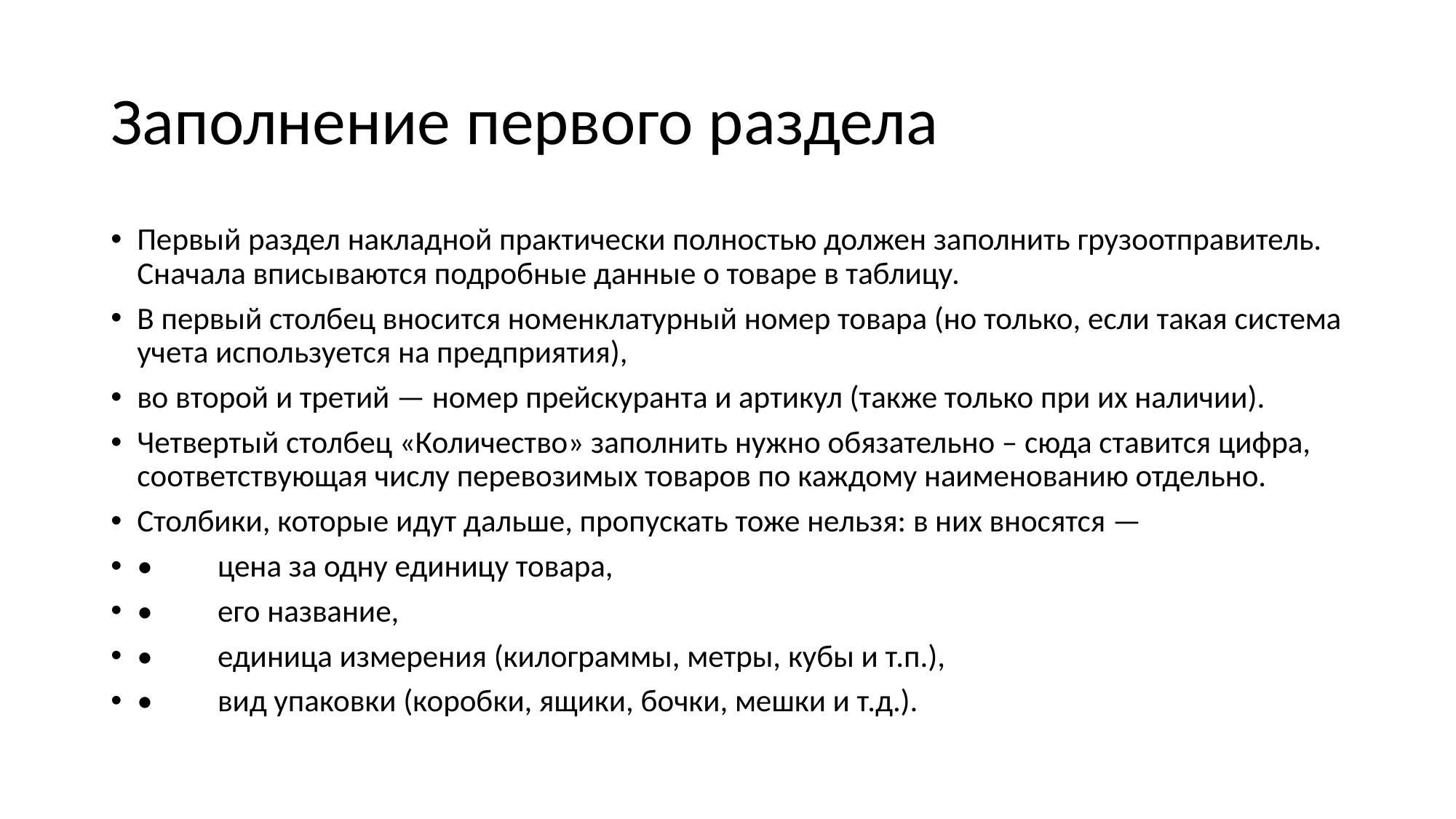

# Заполнение первого раздела
Первый раздел накладной практически полностью должен заполнить грузоотправитель. Сначала вписываются подробные данные о товаре в таблицу.
В первый столбец вносится номенклатурный номер товара (но только, если такая система учета используется на предприятия),
во второй и третий — номер прейскуранта и артикул (также только при их наличии).
Четвертый столбец «Количество» заполнить нужно обязательно – сюда ставится цифра, соответствующая числу перевозимых товаров по каждому наименованию отдельно.
Столбики, которые идут дальше, пропускать тоже нельзя: в них вносятся —
•	цена за одну единицу товара,
•	его название,
•	единица измерения (килограммы, метры, кубы и т.п.),
•	вид упаковки (коробки, ящики, бочки, мешки и т.д.).